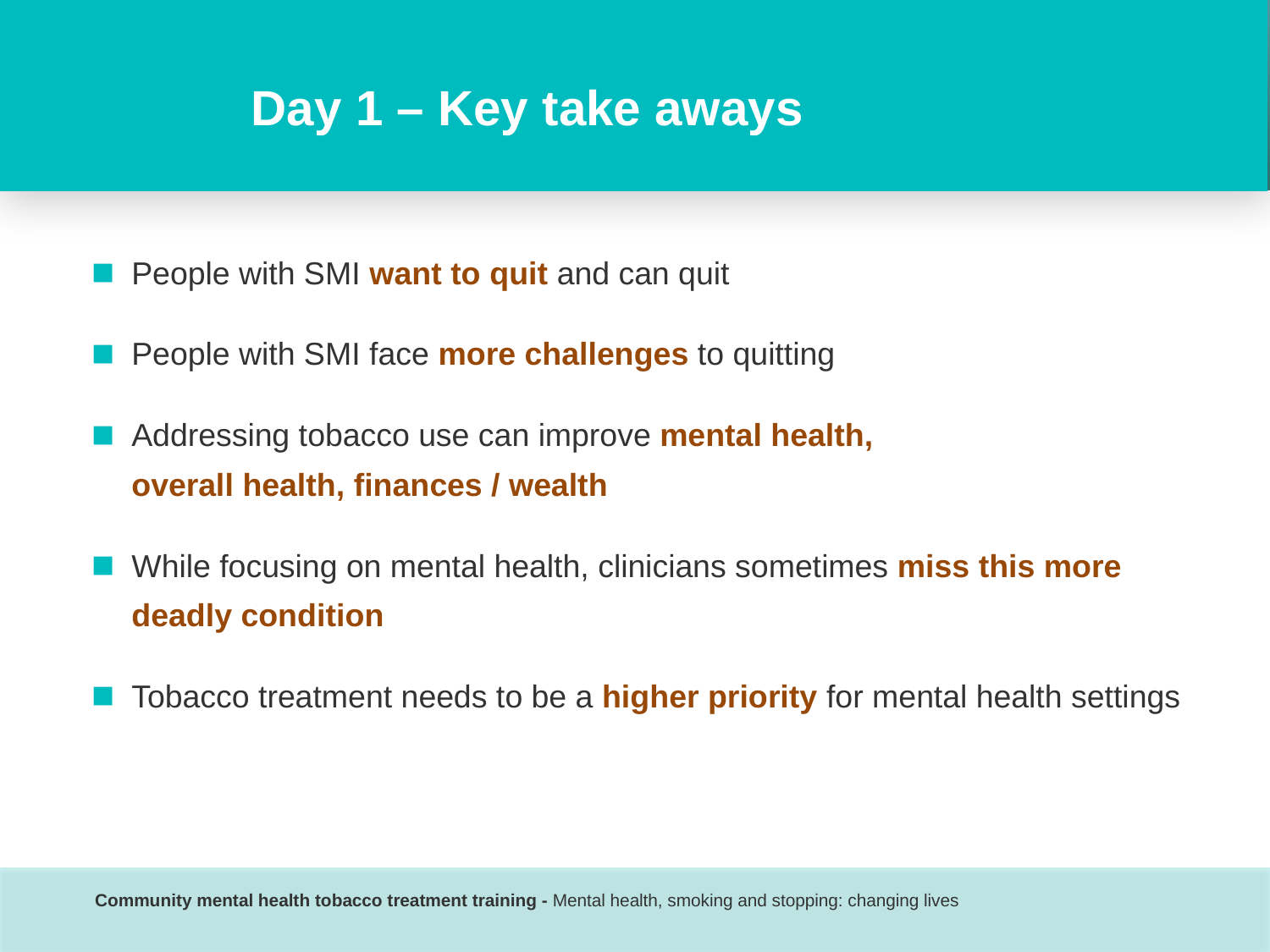

Day 1 – Key take aways
# Day 1 Summary
People with SMI want to quit and can quit
People with SMI face more challenges to quitting
Addressing tobacco use can improve mental health,
overall health, finances / wealth
While focusing on mental health, clinicians sometimes miss this more deadly condition
Tobacco treatment needs to be a higher priority for mental health settings
Community mental health tobacco treatment training - Mental health, smoking and stopping: changing lives